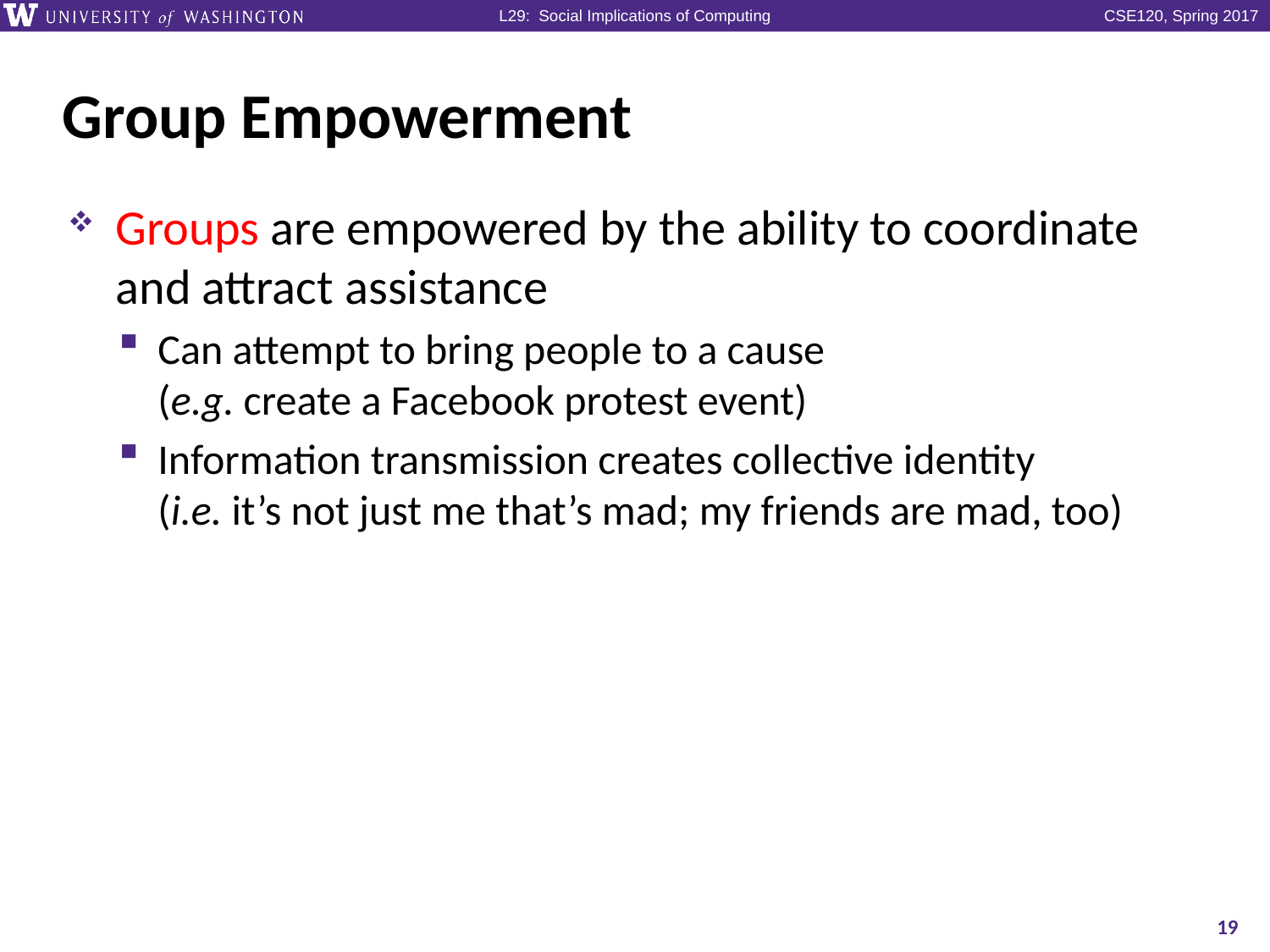

# Group Empowerment
Groups are empowered by the ability to coordinate and attract assistance
Can attempt to bring people to a cause
(e.g. create a Facebook protest event)
Information transmission creates collective identity
(i.e. it’s not just me that’s mad; my friends are mad, too)

19